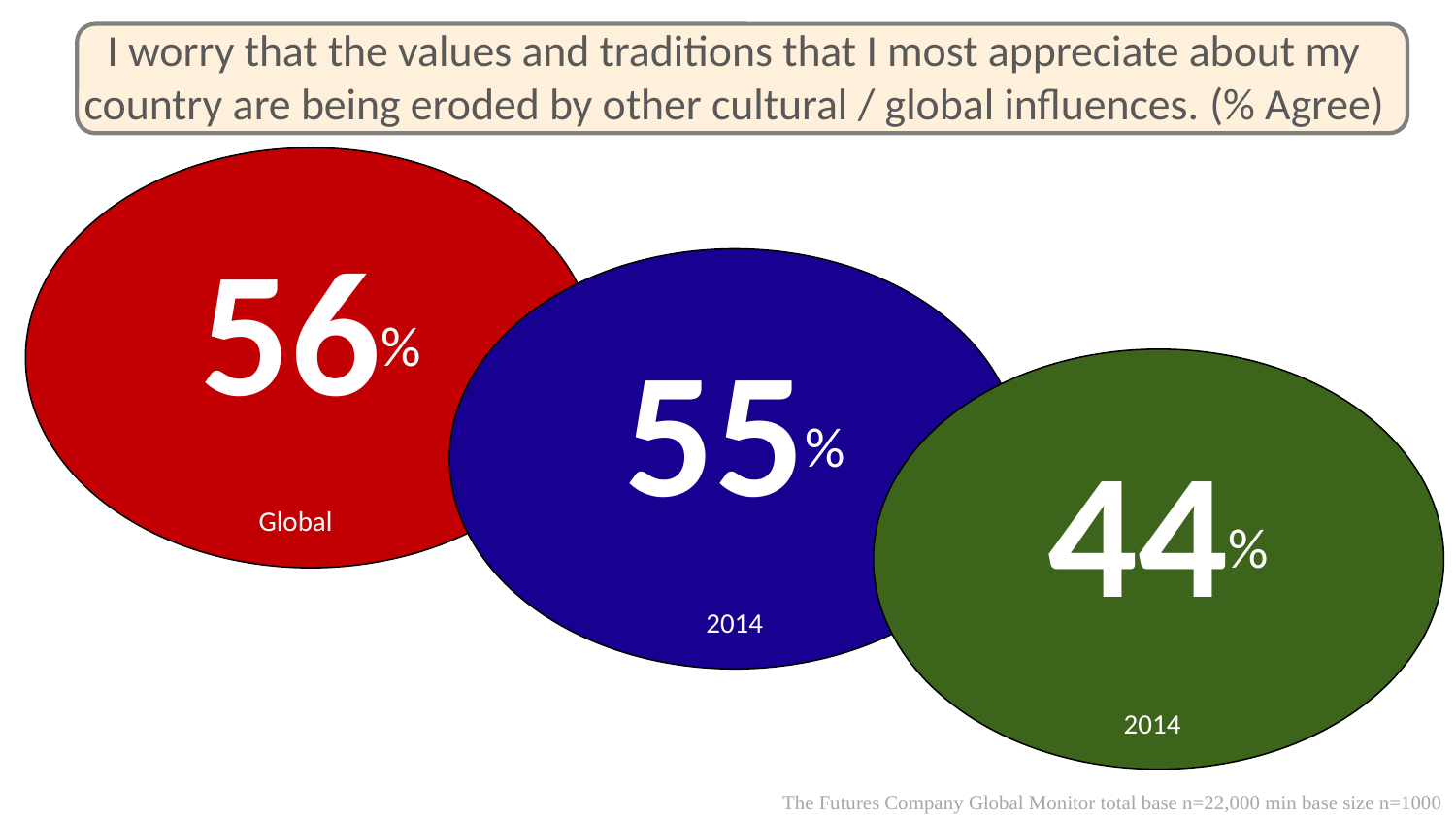

I worry that the values and traditions that I most appreciate about my country are being eroded by other cultural / global influences. (% Agree)

56%

Global
average
55%

2014
GB
44%

2014
Ireland
2014
The Futures Company Global Monitor total base n=22,000 min base size n=1000